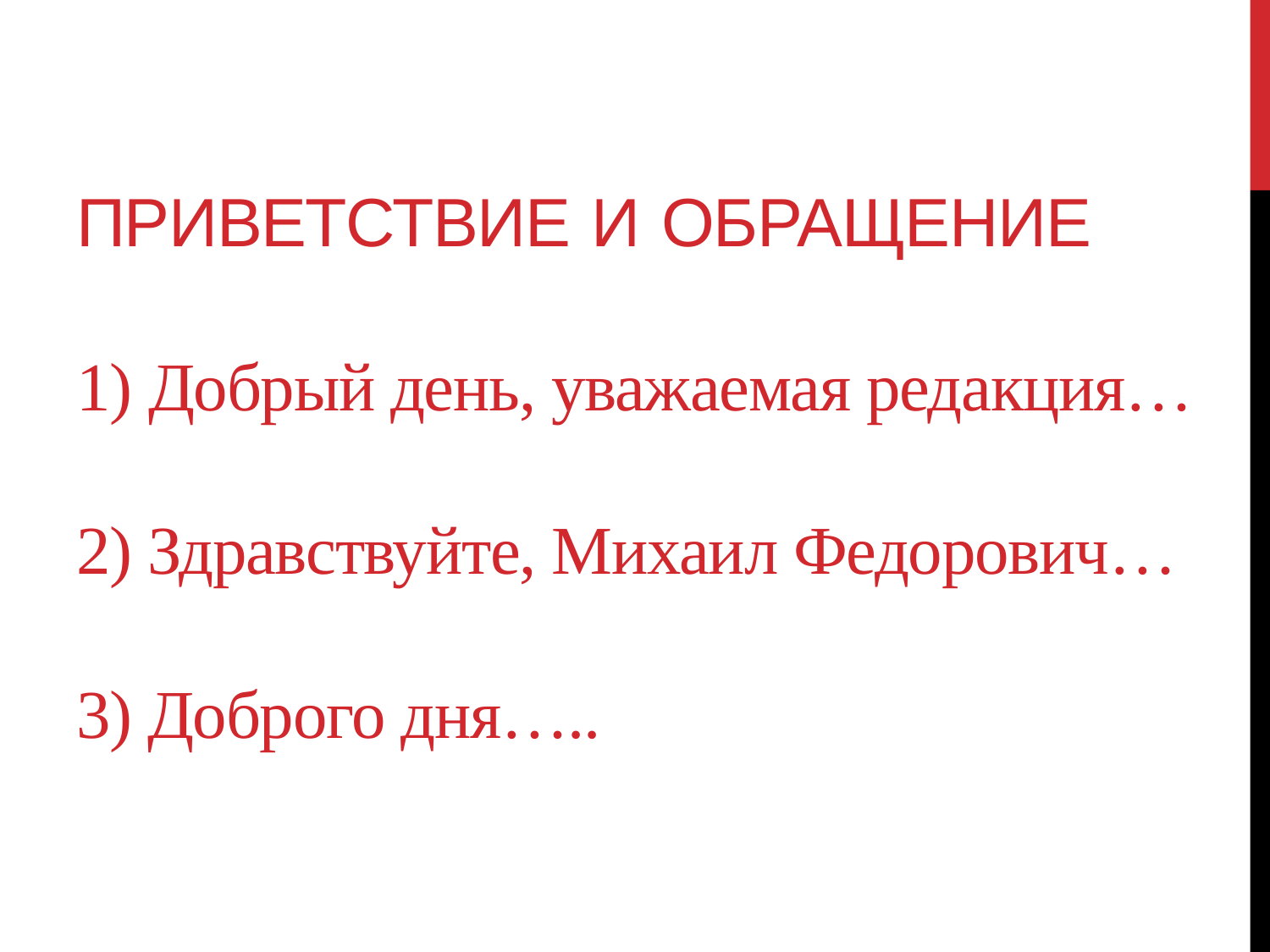

# Приветствие и обращение 1) Добрый день, уважаемая редакция… 2) Здравствуйте, Михаил Федорович… 3) Доброго дня…..